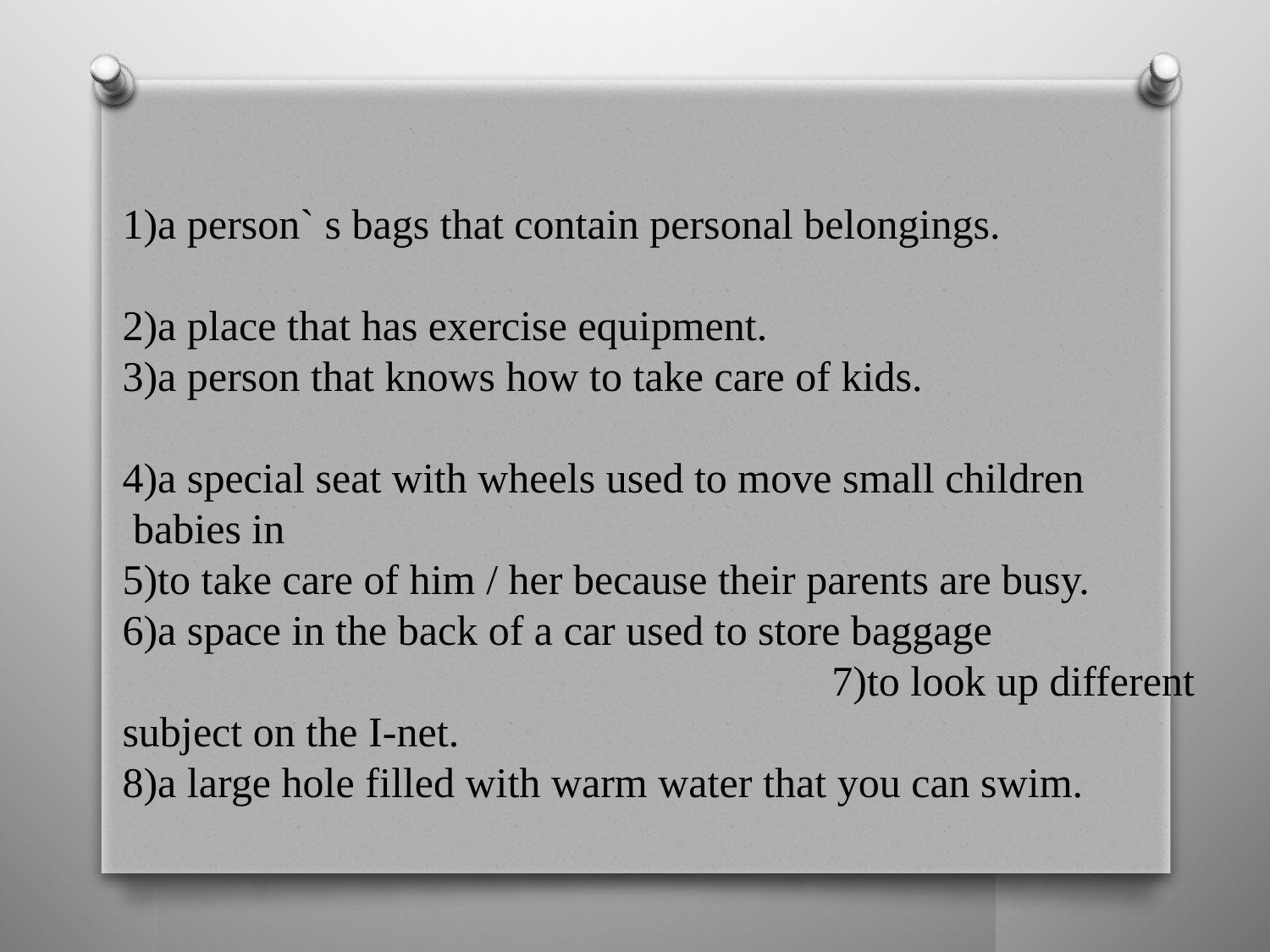

1)a person` s bags that contain personal belongings.                          
2)a place that has exercise equipment.                                              
3)a person that knows how to take care of kids.                                
4)a special seat with wheels used to move small children
 babies in             
5)to take care of him / her because their parents are busy.            
6)a space in the back of a car used to store baggage                                                                                             7)to look up different subject on the I-net.                                      
8)a large hole filled with warm water that you can swim.